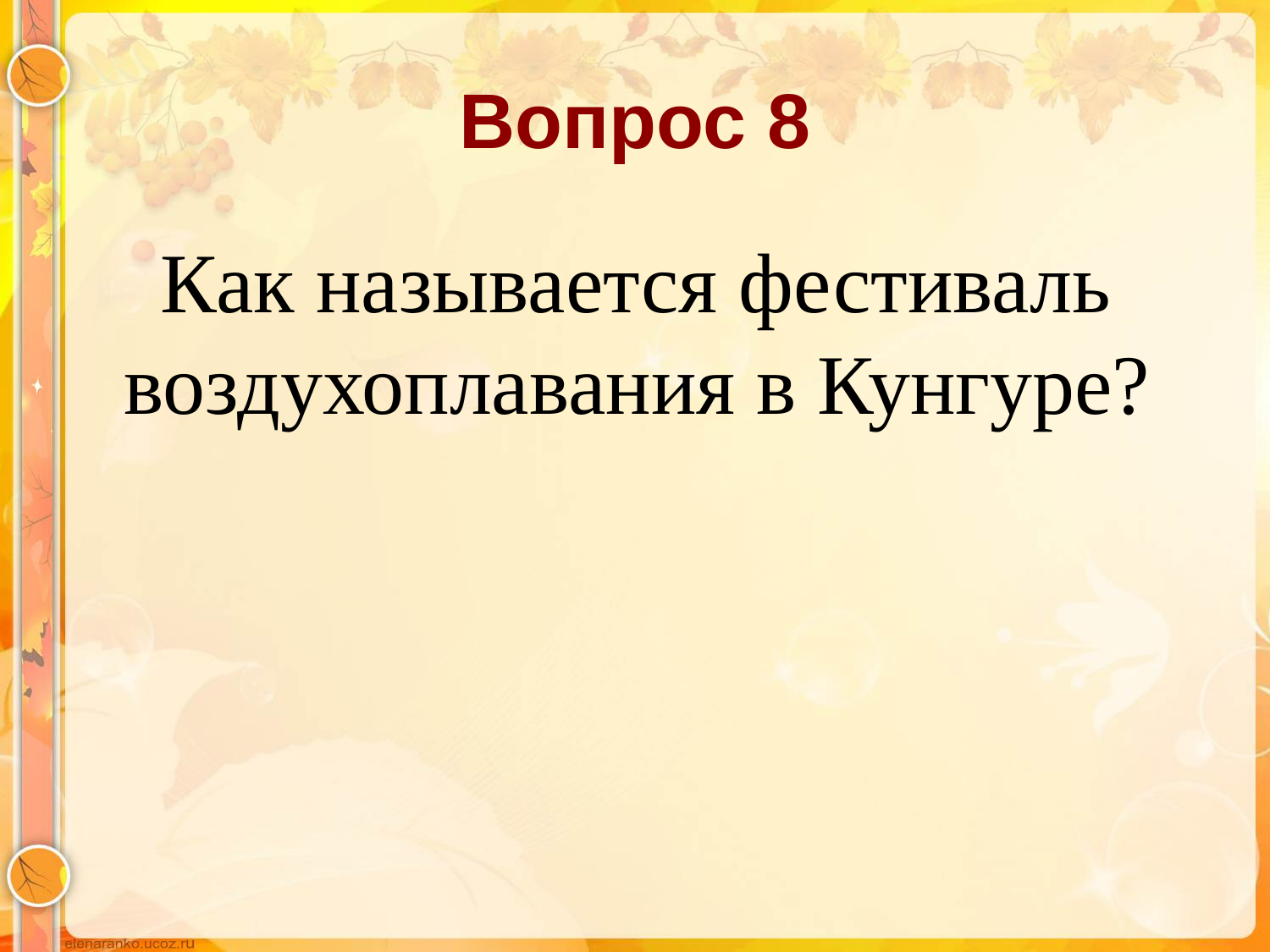

# Вопрос 8
    Как называется фестиваль воздухоплавания в Кунгуре?